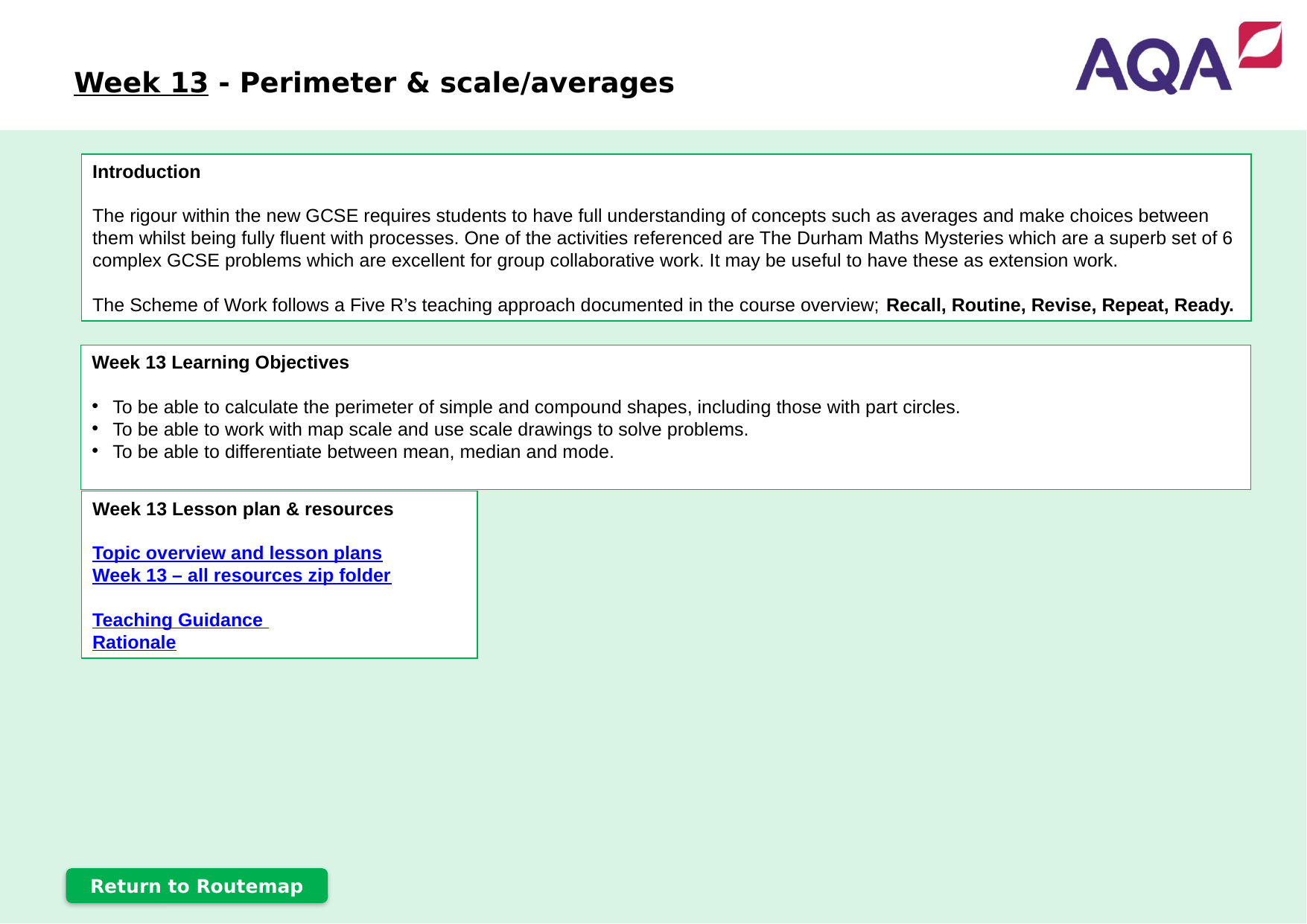

Week 13 - Perimeter & scale/averages
Introduction

The rigour within the new GCSE requires students to have full understanding of concepts such as averages and make choices between them whilst being fully fluent with processes. One of the activities referenced are The Durham Maths Mysteries which are a superb set of 6 complex GCSE problems which are excellent for group collaborative work. It may be useful to have these as extension work.

The Scheme of Work follows a Five R’s teaching approach documented in the course overview; Recall, Routine, Revise, Repeat, Ready.
Week 13 Learning Objectives

To be able to calculate the perimeter of simple and compound shapes, including those with part circles.
To be able to work with map scale and use scale drawings to solve problems.
To be able to differentiate between mean, median and mode.

Week 13 Lesson plan & resources

Topic overview and lesson plans
Week 13 – all resources zip folder

Teaching Guidance
Rationale